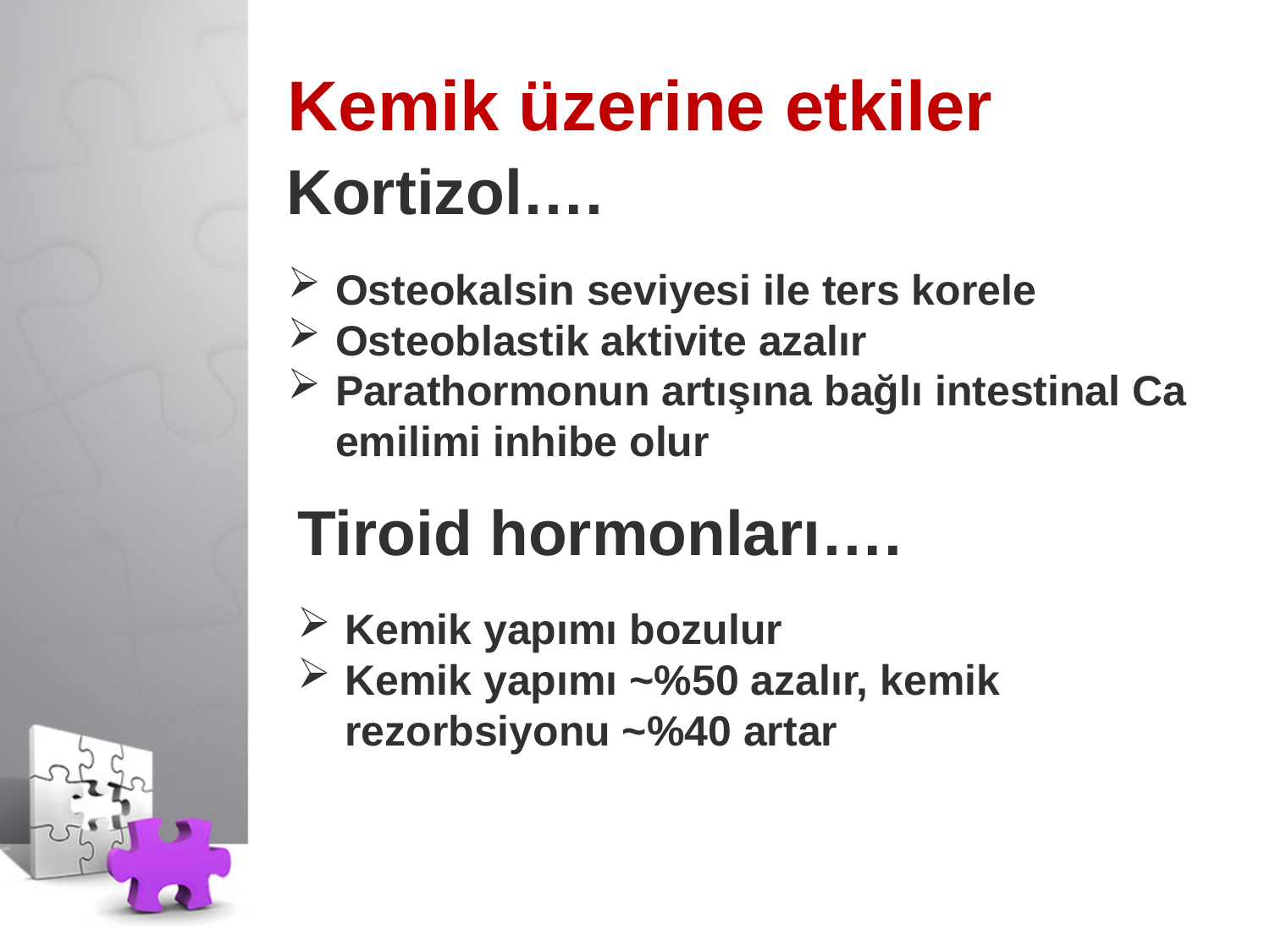

# Kemik üzerine etkiler
Kortizol….
Osteokalsin seviyesi ile ters korele
Osteoblastik aktivite azalır
Parathormonun artışına bağlı intestinal Ca emilimi inhibe olur

Tiroid hormonları….
Kemik yapımı bozulur
Kemik yapımı ~%50 azalır, kemik rezorbsiyonu ~%40 artar